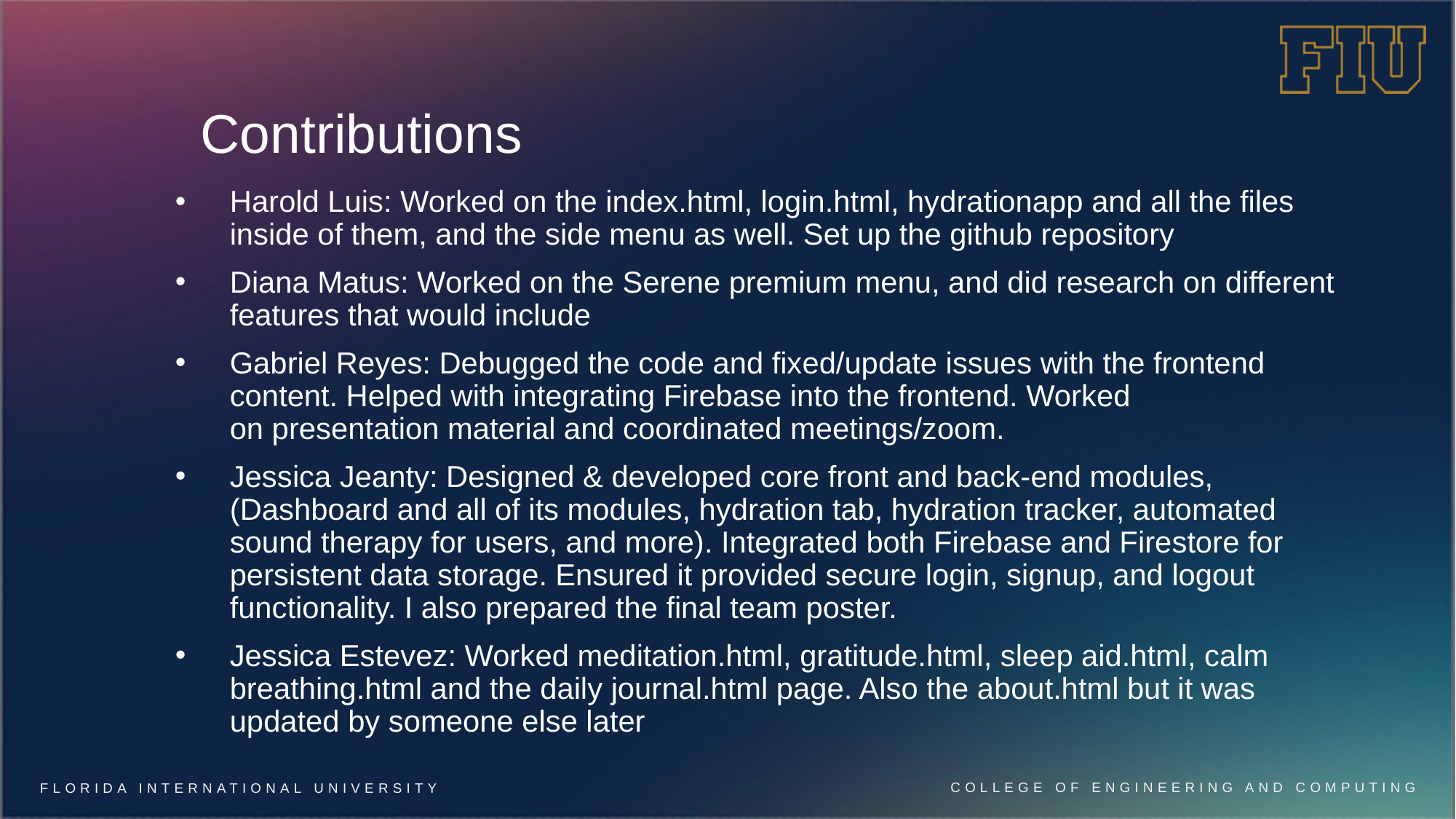

# Contributions
Harold Luis: Worked on the index.html, login.html, hydrationapp and all the files inside of them, and the side menu as well. Set up the github repository
Diana Matus: Worked on the Serene premium menu, and did research on different features that would include
Gabriel Reyes: Debugged the code and fixed/update issues with the frontend content. Helped with integrating Firebase into the frontend. Worked on presentation material and coordinated meetings/zoom.
Jessica Jeanty: Designed & developed core front and back-end modules,  (Dashboard and all of its modules, hydration tab, hydration tracker, automated sound therapy for users, and more). Integrated both Firebase and Firestore for persistent data storage. Ensured it provided secure login, signup, and logout functionality. I also prepared the final team poster.
Jessica Estevez: Worked meditation.html, gratitude.html, sleep aid.html, calm breathing.html and the daily journal.html page. Also the about.html but it was updated by someone else later